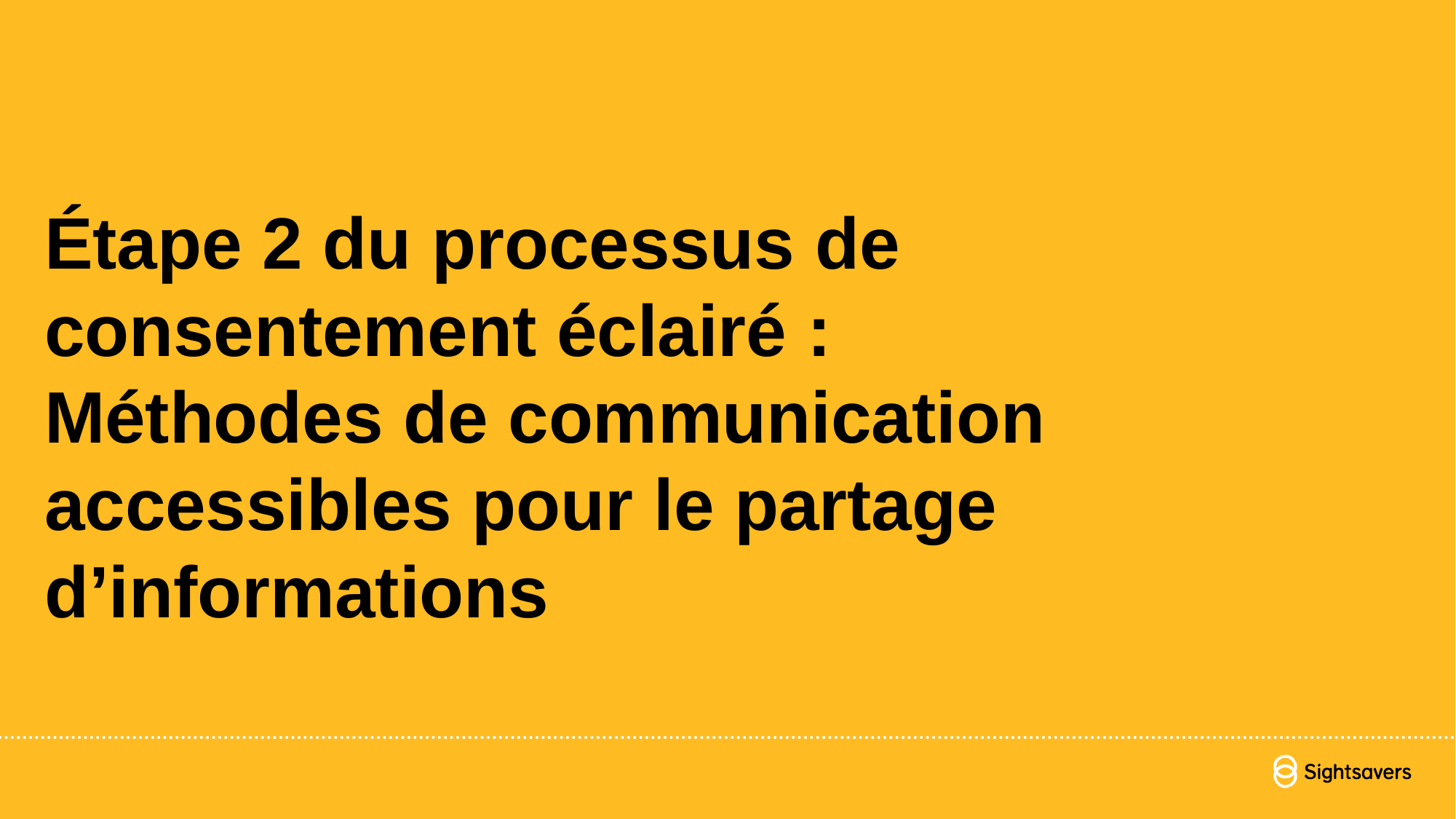

# ‘ Étape 2 du processus de consentement éclairé : Méthodes de communication accessibles pour le partage d’informations